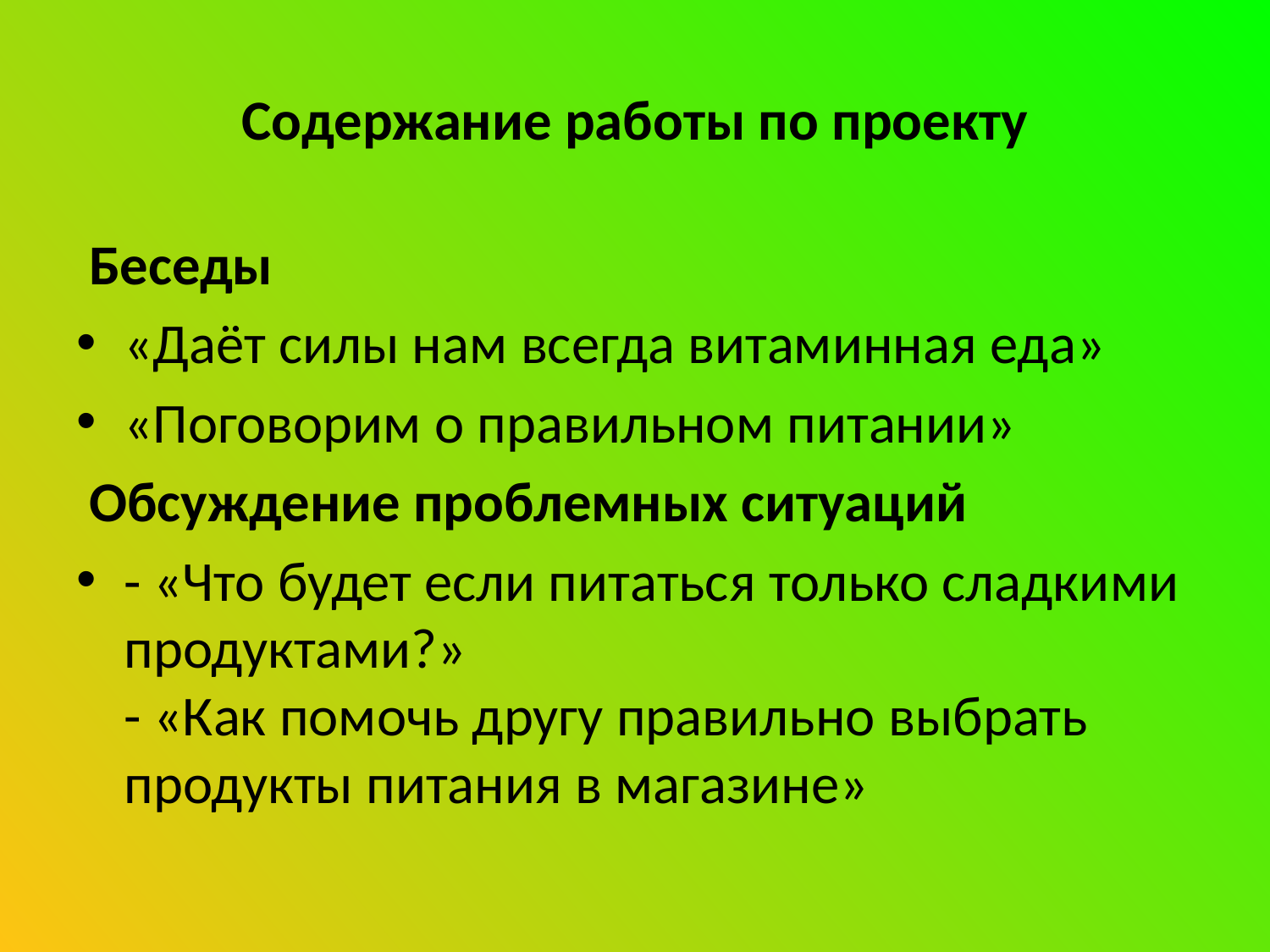

# Содержание работы по проекту
 Беседы
«Даёт силы нам всегда витаминная еда»
«Поговорим о правильном питании»
 Обсуждение проблемных ситуаций
- «Что будет если питаться только сладкими продуктами?»
- «Как помочь другу правильно выбрать продукты питания в магазине»